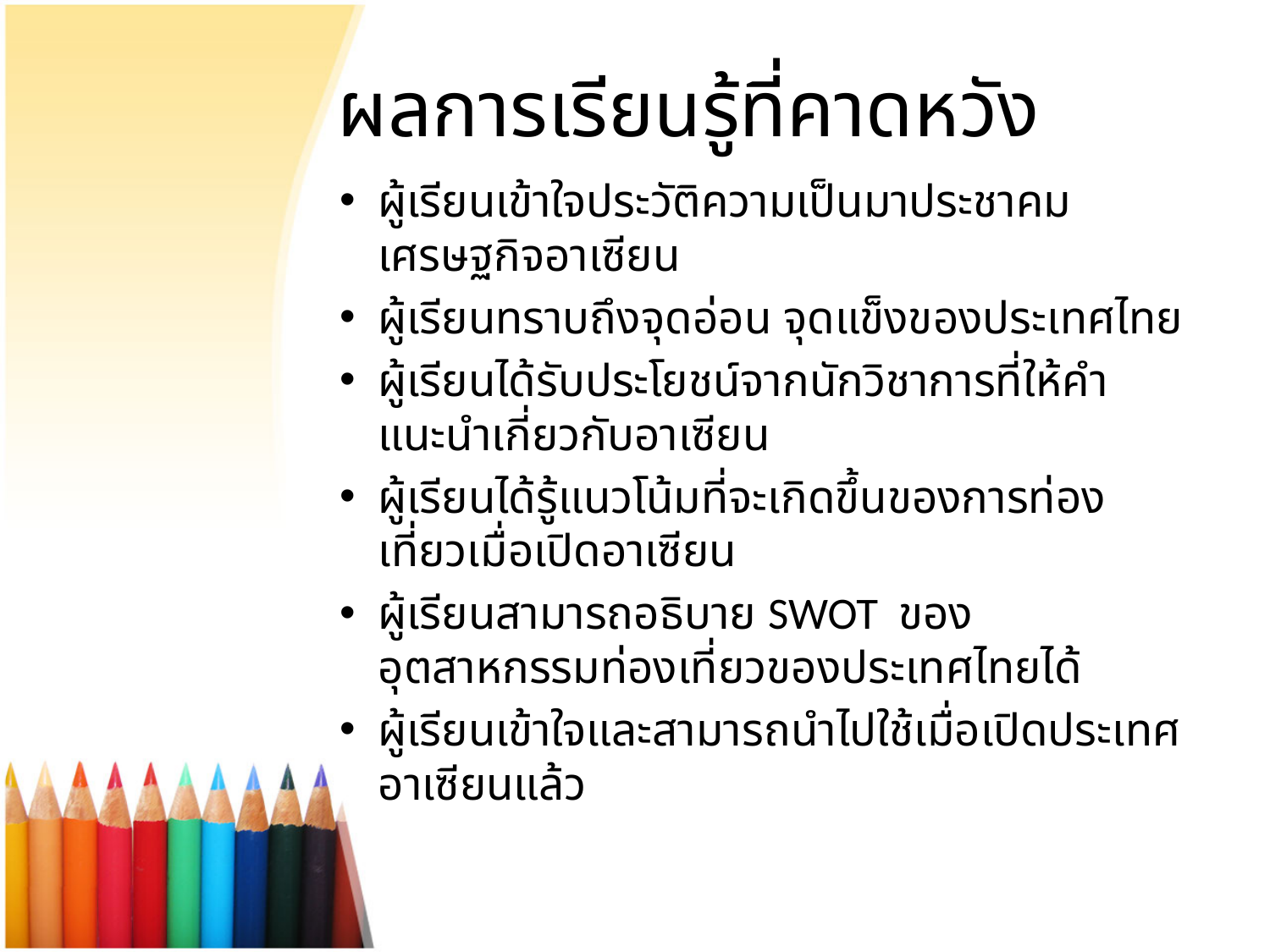

# ผลการเรียนรู้ที่คาดหวัง
ผู้เรียนเข้าใจประวัติความเป็นมาประชาคมเศรษฐกิจอาเซียน
ผู้เรียนทราบถึงจุดอ่อน จุดแข็งของประเทศไทย
ผู้เรียนได้รับประโยชน์จากนักวิชาการที่ให้คำแนะนำเกี่ยวกับอาเซียน
ผู้เรียนได้รู้แนวโน้มที่จะเกิดขึ้นของการท่องเที่ยวเมื่อเปิดอาเซียน
ผู้เรียนสามารถอธิบาย SWOT  ของอุตสาหกรรมท่องเที่ยวของประเทศไทยได้
ผู้เรียนเข้าใจและสามารถนำไปใช้เมื่อเปิดประเทศอาเซียนแล้ว